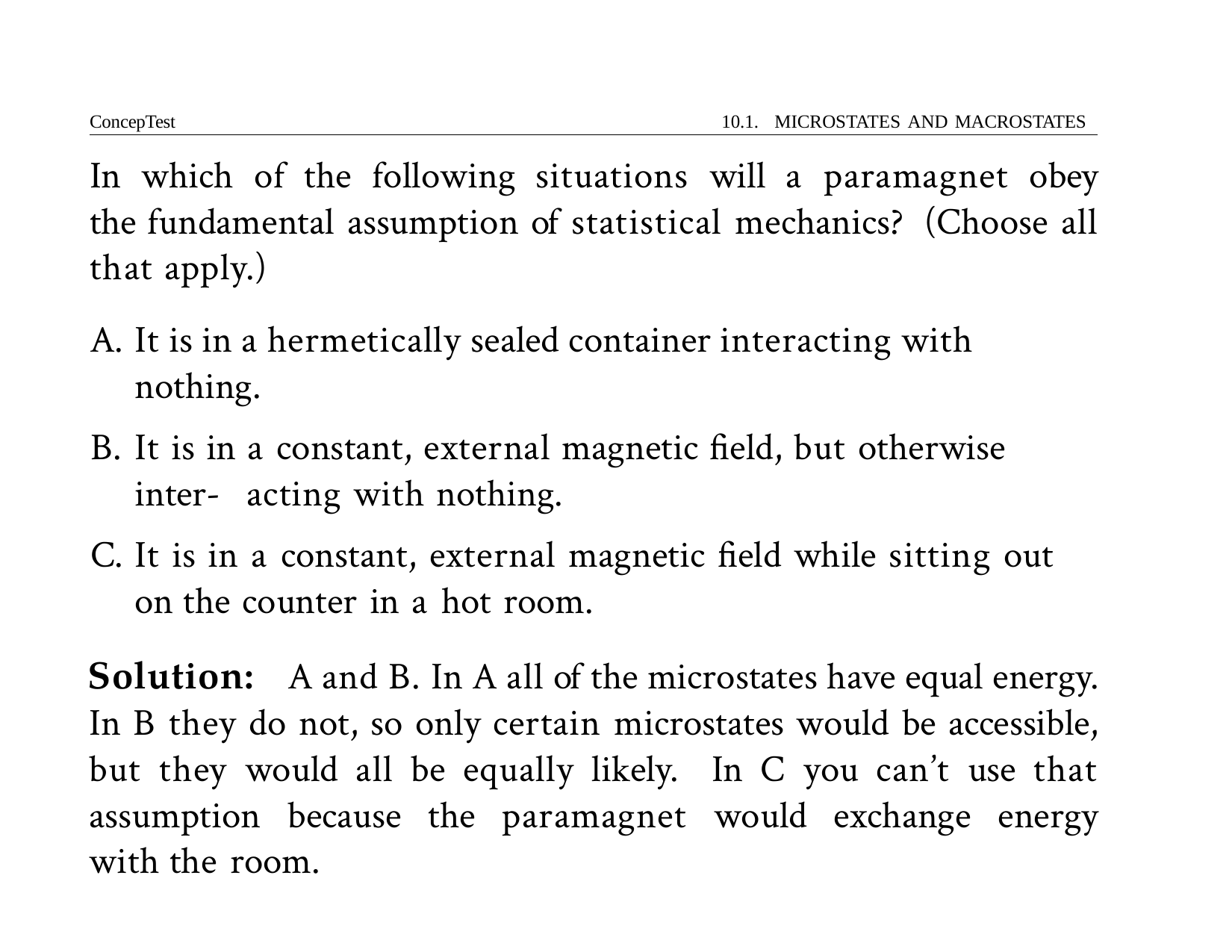

ConcepTest	10.1.  MICROSTATES AND MACROSTATES

# In which of the following situations will a paramagnet obey the fundamental assumption of statistical mechanics? (Choose all that apply.)
It is in a hermetically sealed container interacting with nothing.
It is in a constant, external magnetic field, but otherwise inter- 	acting with nothing.
It is in a constant, external magnetic field while sitting out on 	the counter in a hot room.
Solution:  A and B. In A all of the microstates have equal energy. In B they do not, so only certain microstates would be accessible, but they would all be equally likely.  In C you can’t use that assumption because the paramagnet would exchange energy with the room.